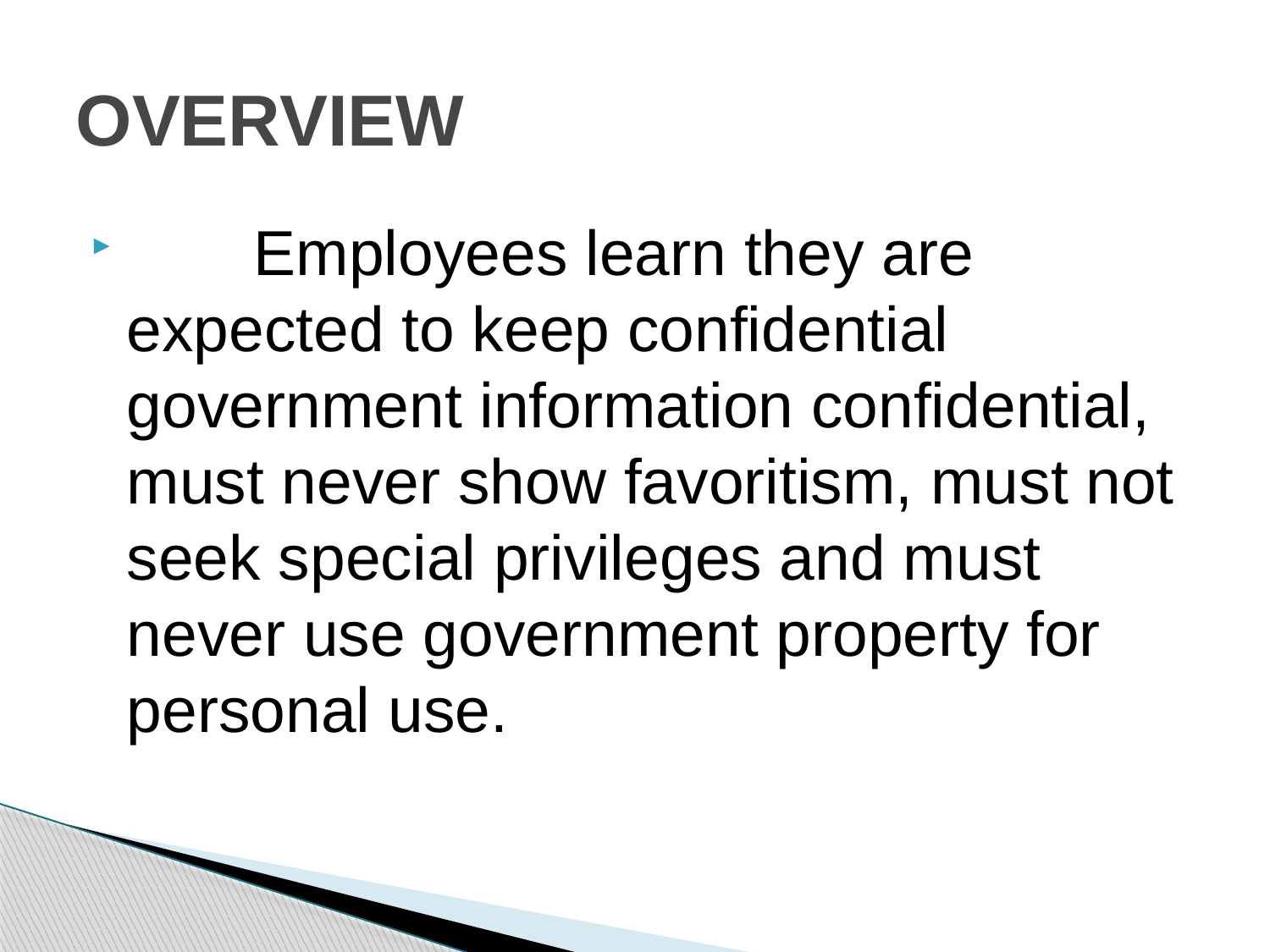

# OVERVIEW
	Employees learn they are expected to keep confidential government information confidential, must never show favoritism, must not seek special privileges and must never use government property for personal use.